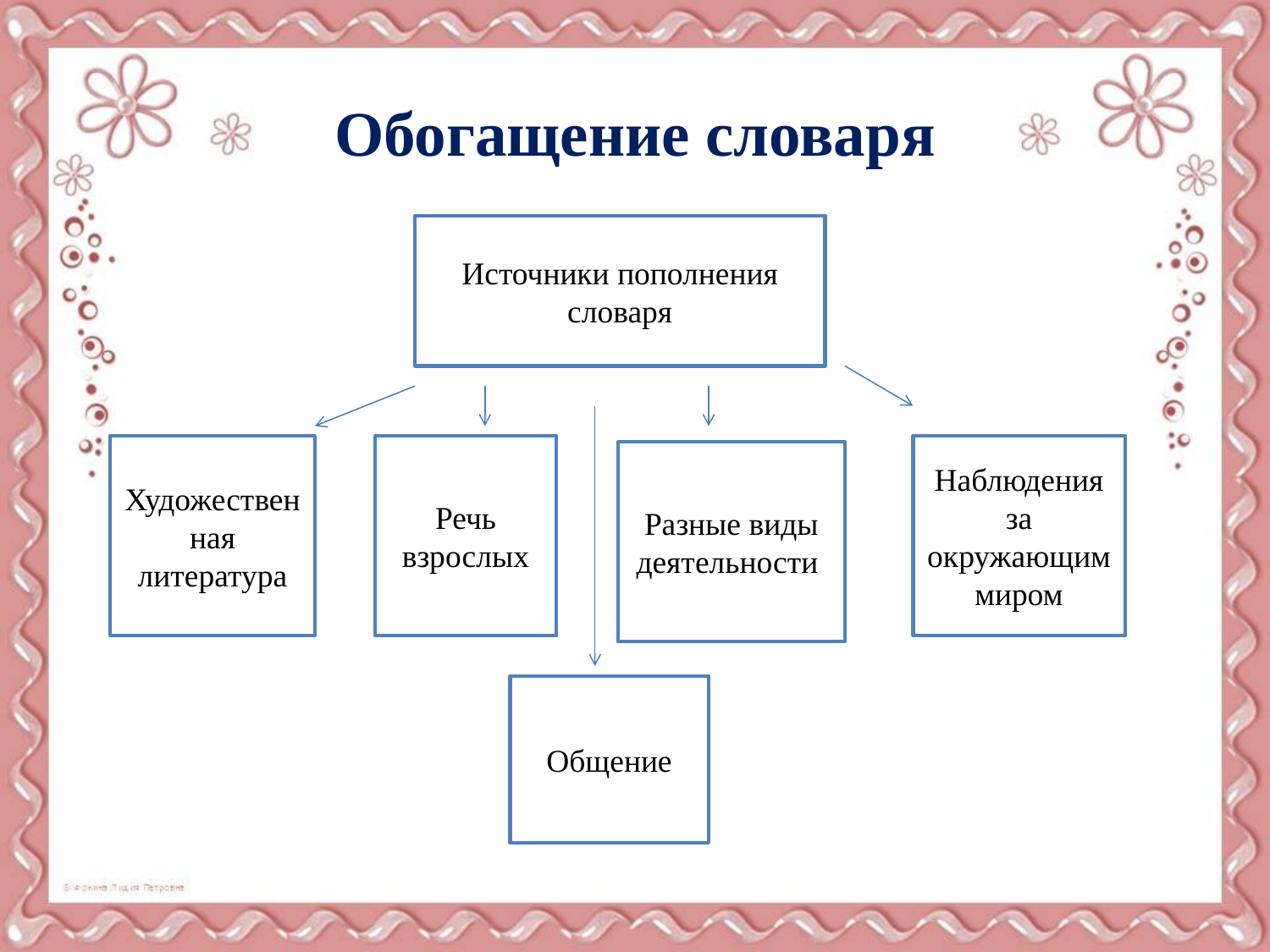

Обогащение словаря
Источники пополнения словаря
Художественная литература
Речь взрослых
Наблюдения за окружающим миром
Разные виды деятельности
Общение